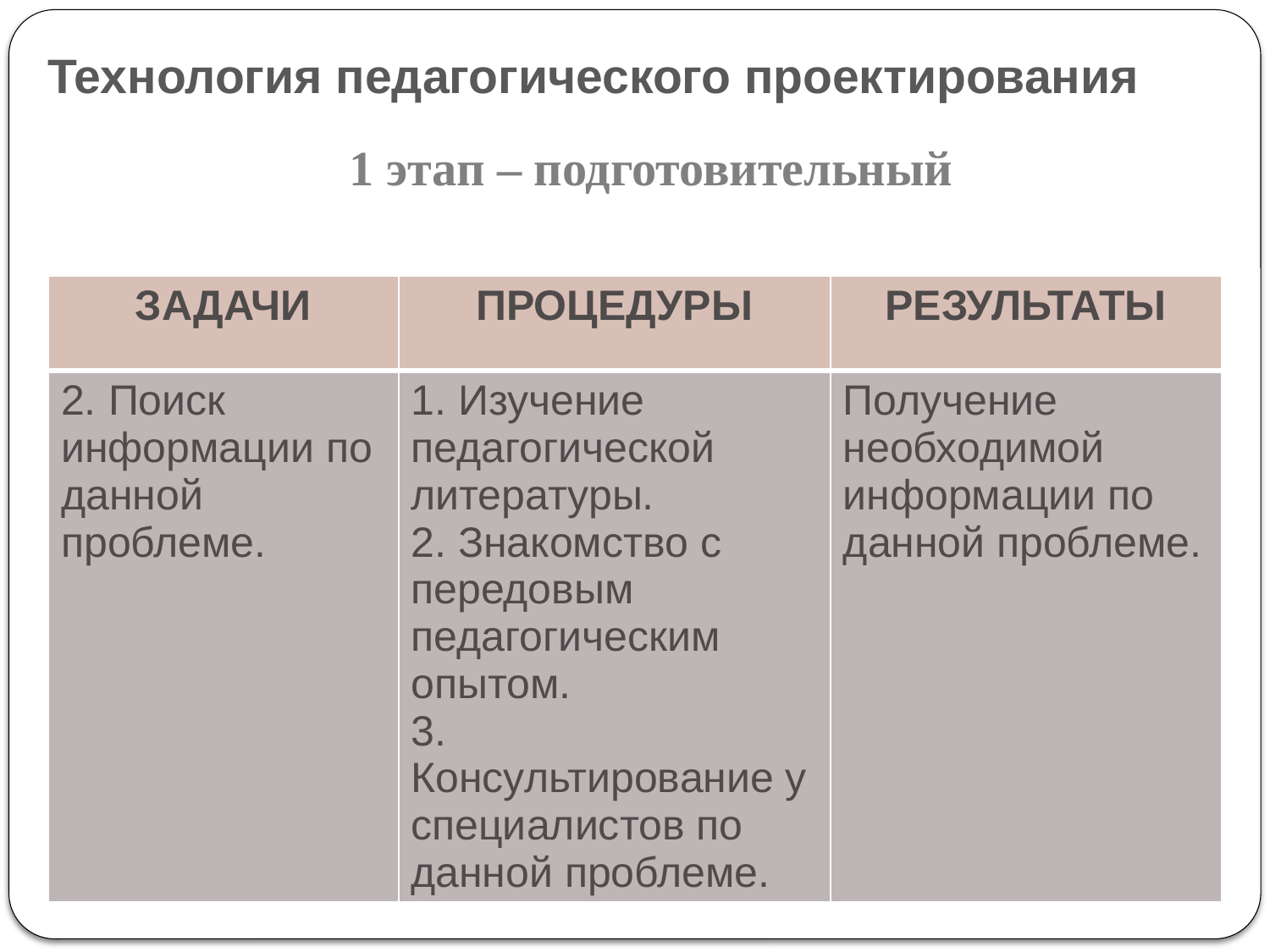

# Технология педагогического проектирования
1 этап – подготовительный
| ЗАДАЧИ | ПРОЦЕДУРЫ | РЕЗУЛЬТАТЫ |
| --- | --- | --- |
| 2. Поиск информации по данной проблеме. | 1. Изучение педагогической литературы. 2. Знакомство с передовым педагогическим опытом. 3. Консультирование у специалистов по данной проблеме. | Получение необходимой информации по данной проблеме. |